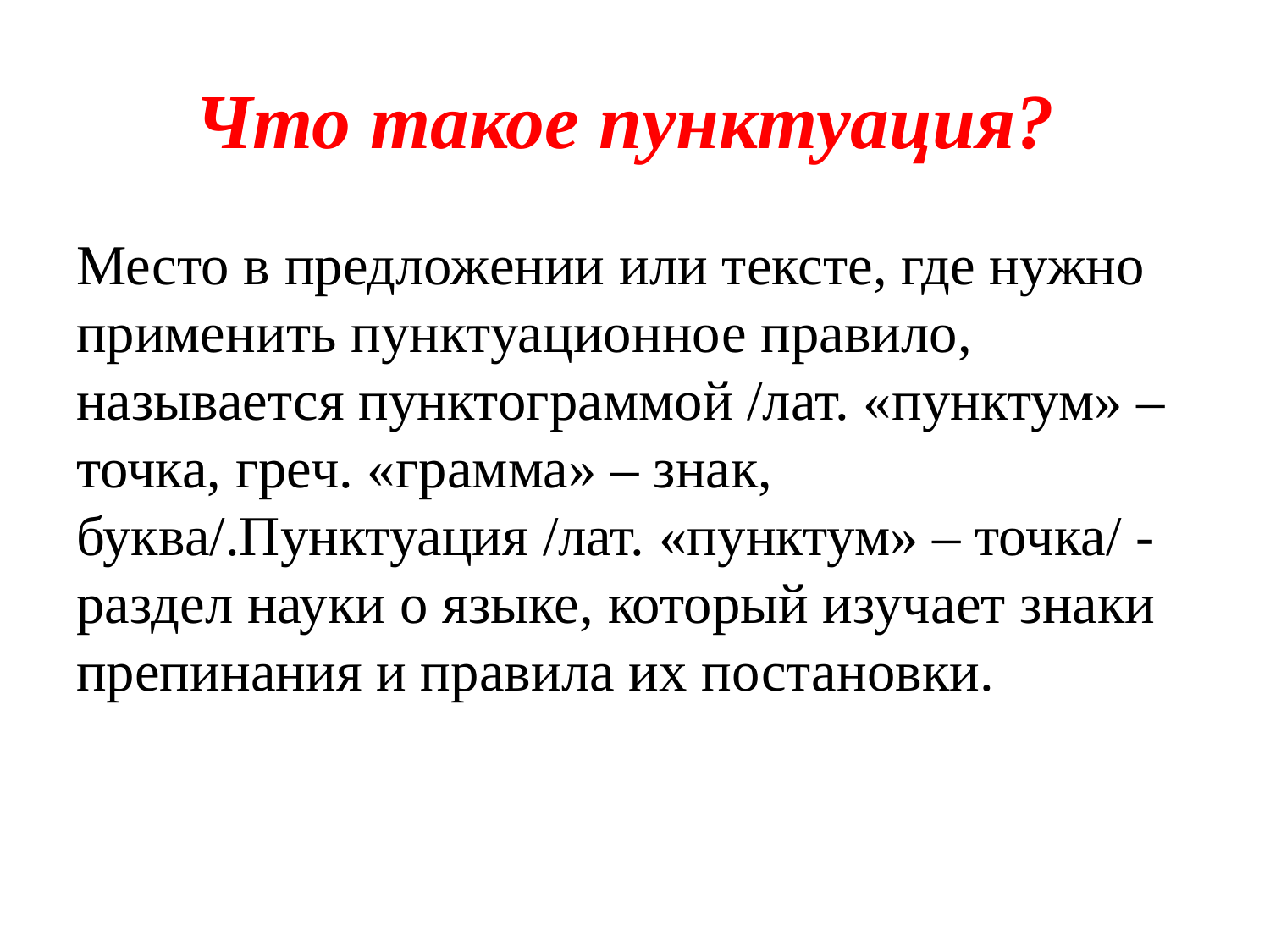

# Что такое пунктуация?
Место в предложении или тексте, где нужно применить пунктуационное правило, называется пунктограммой /лат. «пунктум» – точка, греч. «грамма» – знак, буква/.Пунктуация /лат. «пунктум» – точка/ - раздел науки о языке, который изучает знаки препинания и правила их постановки.